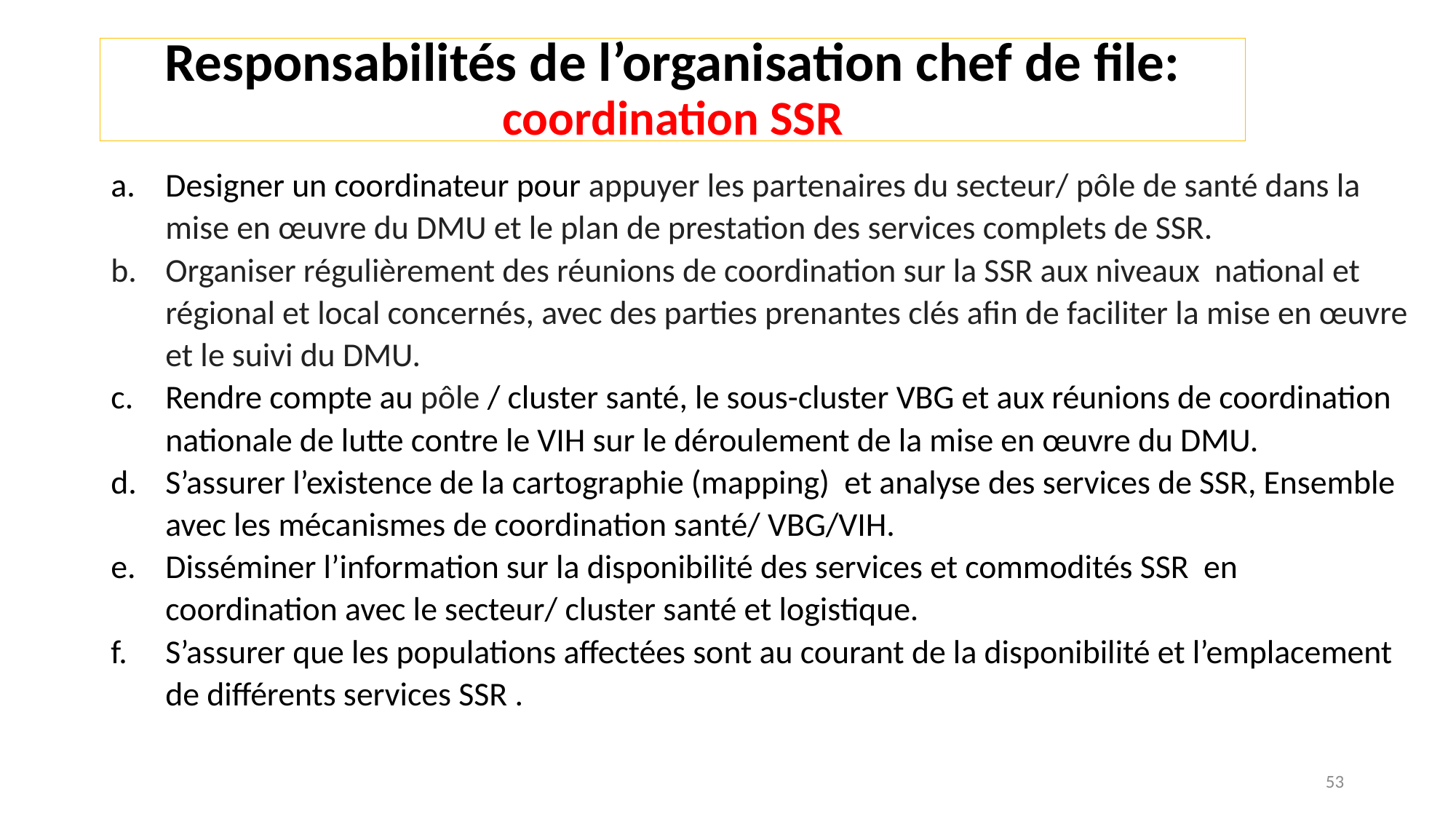

# Responsabilités de l’organisation chef de file: coordination SSR
Designer un coordinateur pour appuyer les partenaires du secteur/ pôle de santé dans la mise en œuvre du DMU et le plan de prestation des services complets de SSR.
Organiser régulièrement des réunions de coordination sur la SSR aux niveaux  national et régional et local concernés, avec des parties prenantes clés afin de faciliter la mise en œuvre et le suivi du DMU.
Rendre compte au pôle / cluster santé, le sous-cluster VBG et aux réunions de coordination nationale de lutte contre le VIH sur le déroulement de la mise en œuvre du DMU.
S’assurer l’existence de la cartographie (mapping)  et analyse des services de SSR, Ensemble avec les mécanismes de coordination santé/ VBG/VIH.
Disséminer l’information sur la disponibilité des services et commodités SSR  en coordination avec le secteur/ cluster santé et logistique.
S’assurer que les populations affectées sont au courant de la disponibilité et l’emplacement de différents services SSR .

53